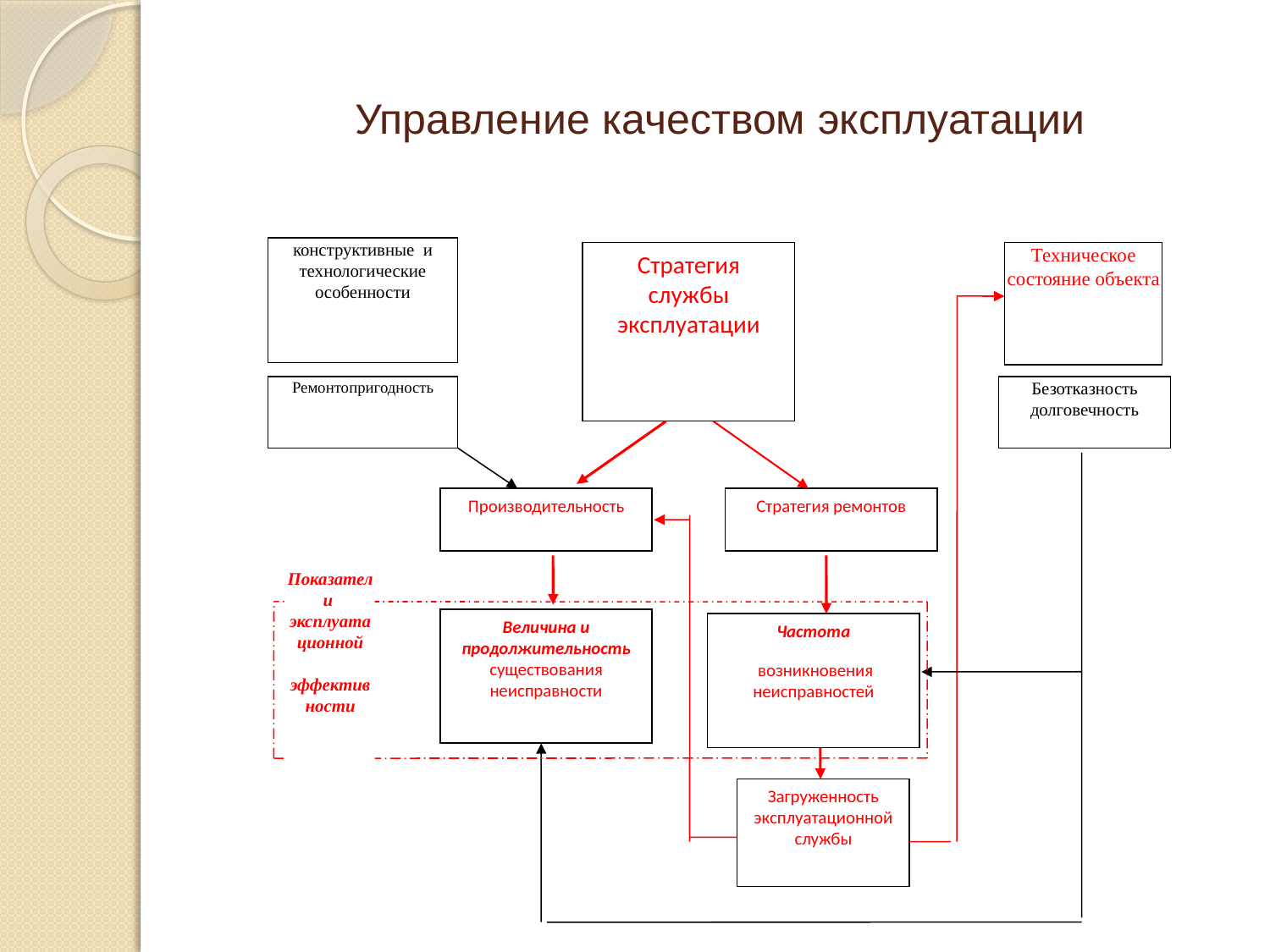

# Управление качеством эксплуатации
конструктивные  и технологические особенности

Стратегия службы эксплуатации

Техническое состояние объекта

Ремонтопригодность

Безотказность
долговечность

Производительность
Стратегия ремонтов

Показатели
эксплуатационной
 эффективности

Величина и продолжительность существования неисправности
Частота
 возникновения неисправностей

Загруженность эксплуатационной службы